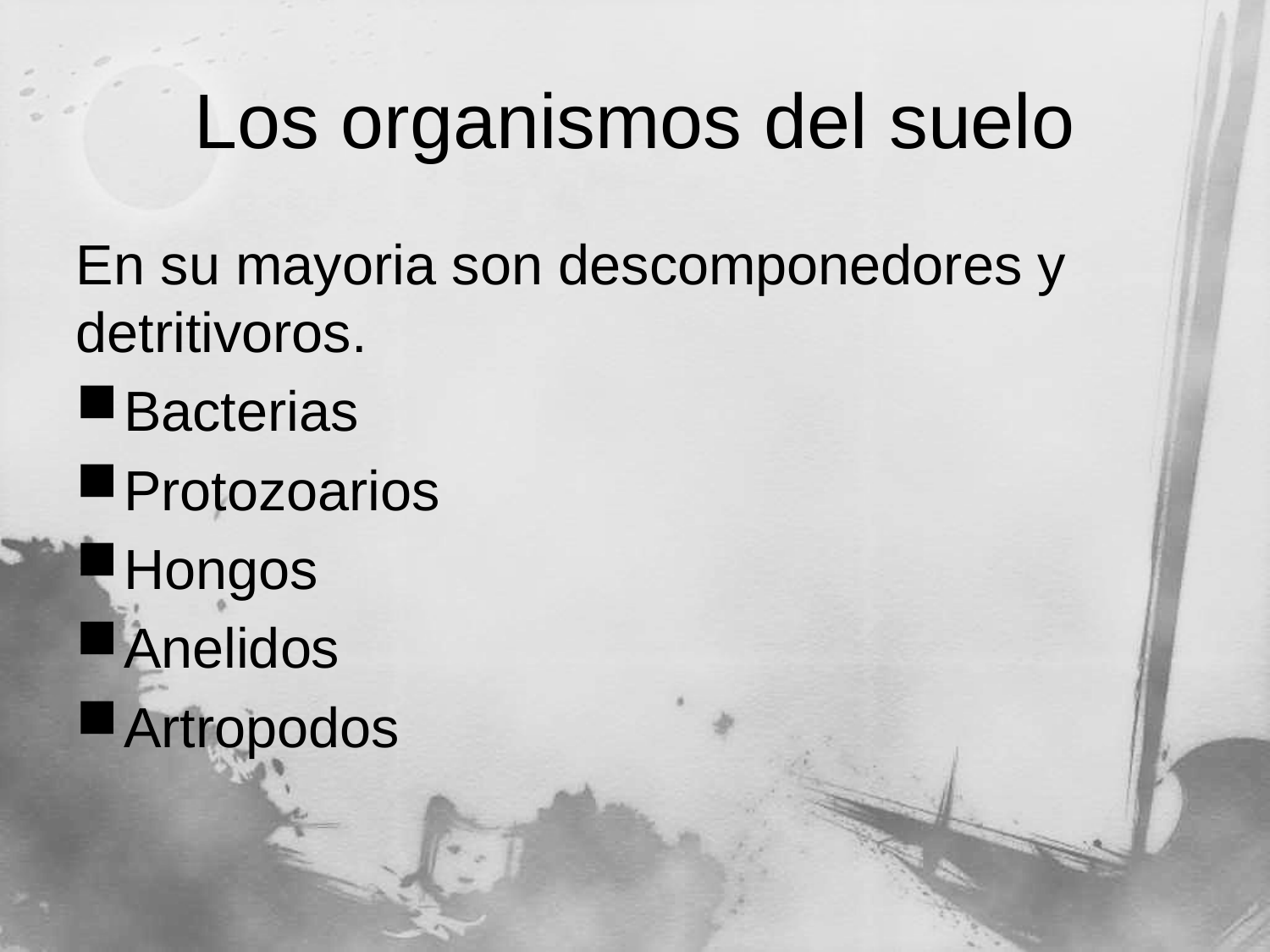

# Los organismos del suelo
En su mayoria son descomponedores y detritivoros.
Bacterias
Protozoarios
Hongos
Anelidos
Artropodos